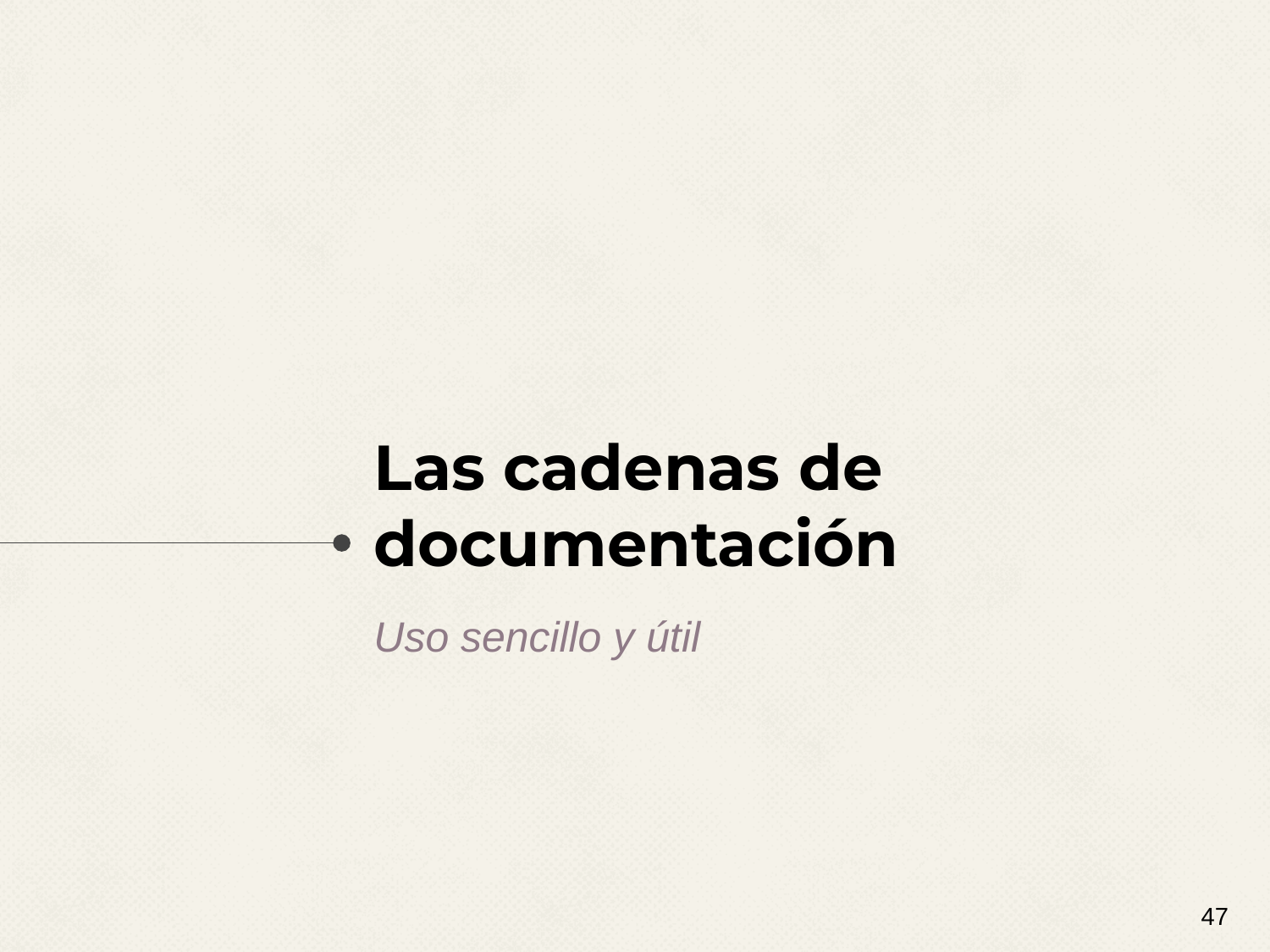

# Las cadenas de documentación
Uso sencillo y útil
47